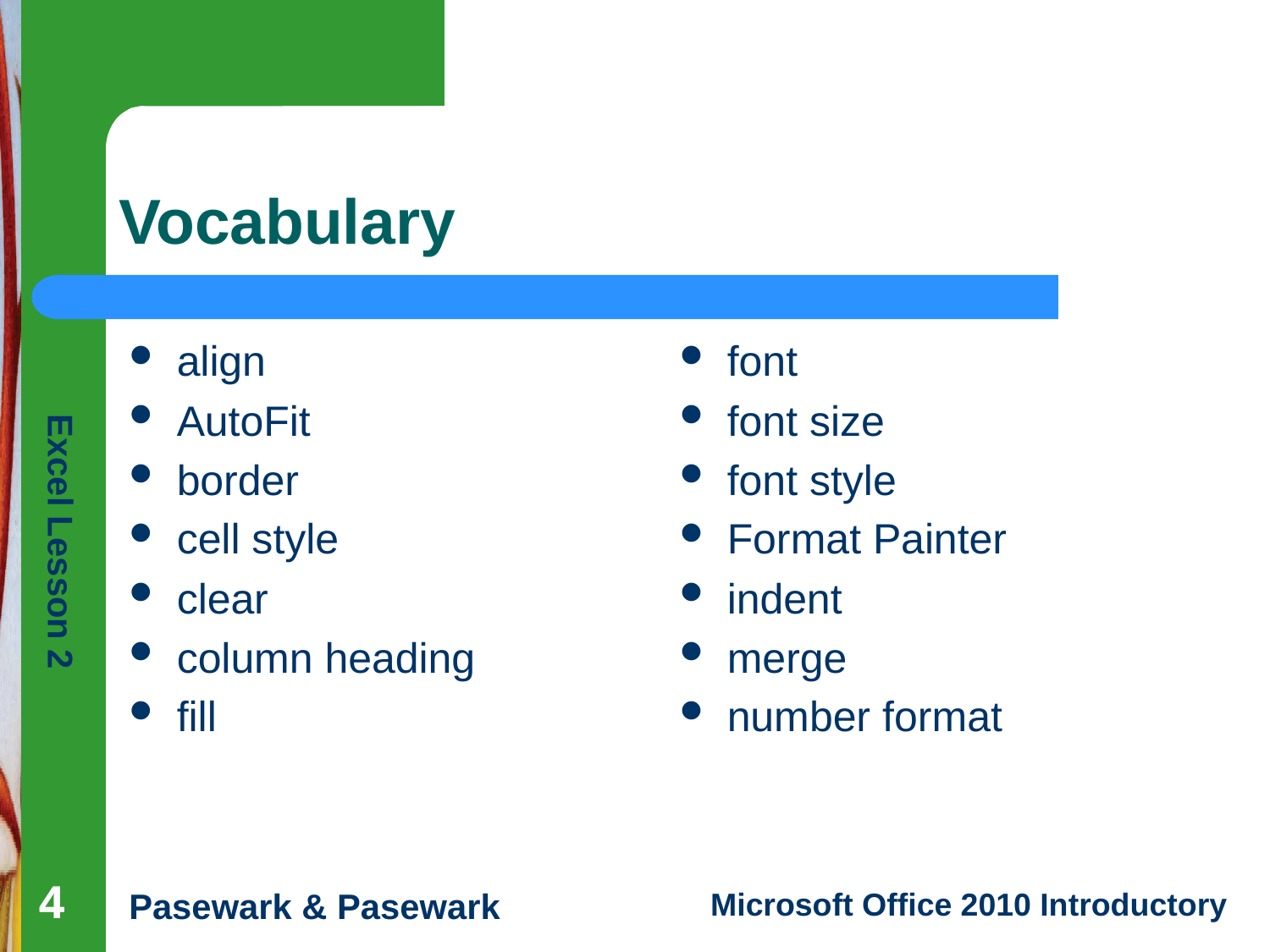

# Vocabulary
align
AutoFit
border
cell style
clear
column heading
fill
font
font size
font style
Format Painter
indent
merge
number format
4
4
4